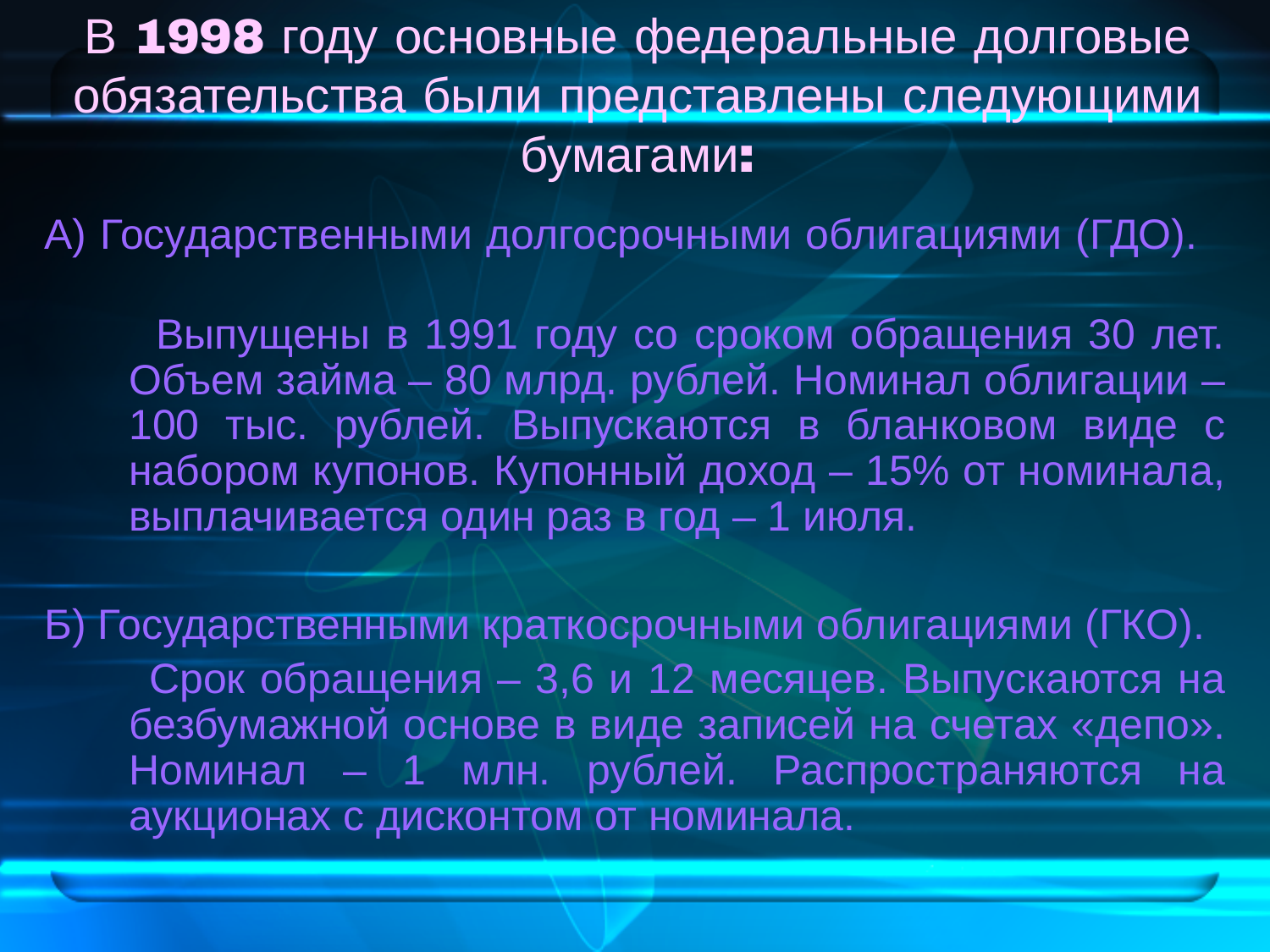

# В 1998 году основные федеральные долговые обязательства были представлены следующими бумагами:
А) Государственными долгосрочными облигациями (ГДО).
       Выпущены в 1991 году со сроком обращения 30 лет. Объем займа – 80 млрд. рублей. Номинал облигации – 100 тыс. рублей. Выпускаются в бланковом виде с набором купонов. Купонный доход – 15% от номинала, выплачивается один раз в год – 1 июля.

Б) Государственными краткосрочными облигациями (ГКО).
       Срок обращения – 3,6 и 12 месяцев. Выпускаются на безбумажной основе в виде записей на счетах «депо». Номинал – 1 млн. рублей. Распространяются на аукционах с дисконтом от номинала.